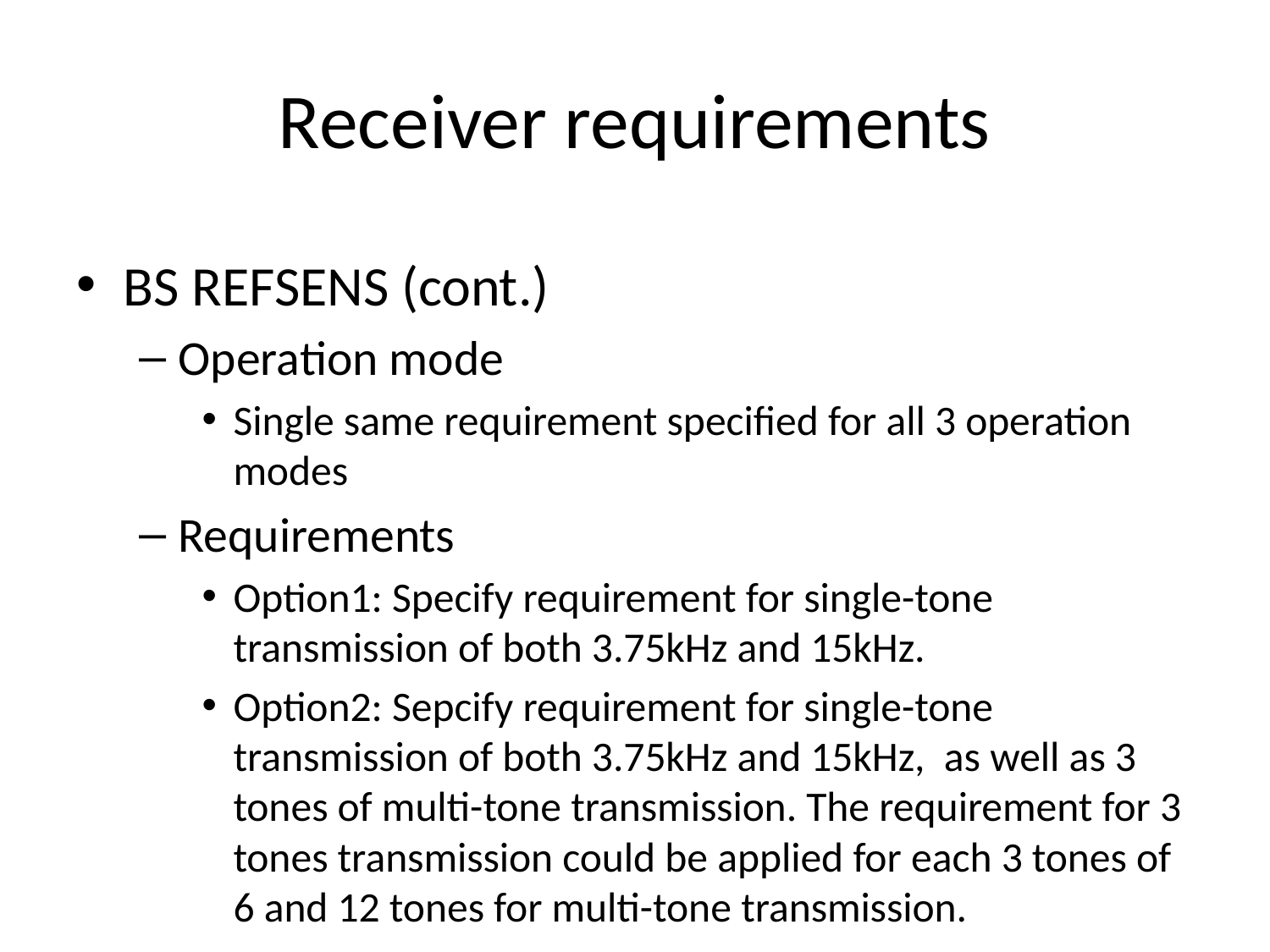

# Receiver requirements
BS REFSENS (cont.)
Operation mode
Single same requirement specified for all 3 operation modes
Requirements
Option1: Specify requirement for single-tone transmission of both 3.75kHz and 15kHz.
Option2: Sepcify requirement for single-tone transmission of both 3.75kHz and 15kHz,  as well as 3 tones of multi-tone transmission. The requirement for 3 tones transmission could be applied for each 3 tones of 6 and 12 tones for multi-tone transmission.